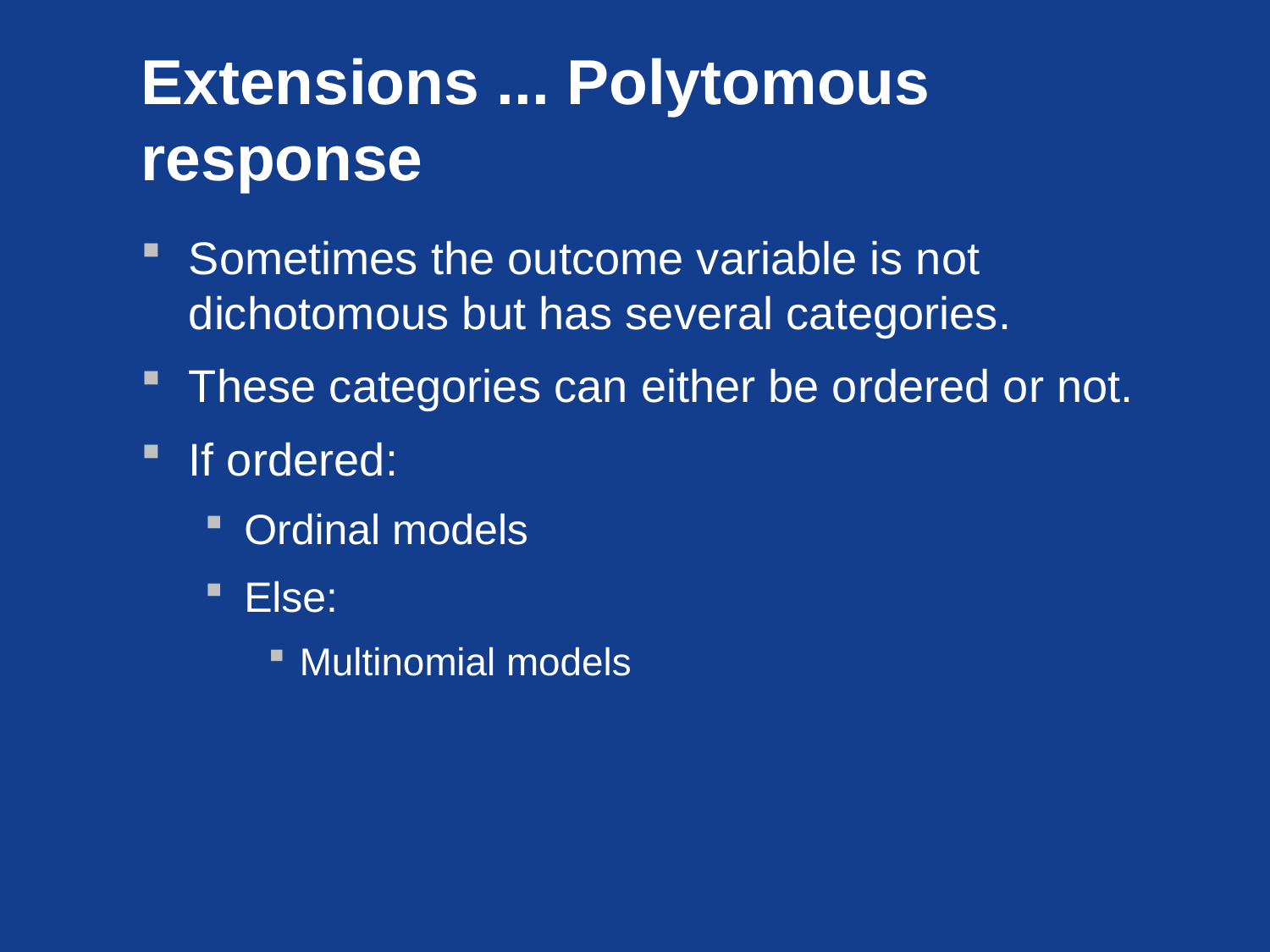

# Extensions ... Polytomous response
Sometimes the outcome variable is not dichotomous but has several categories.
These categories can either be ordered or not.
If ordered:
Ordinal models
Else:
Multinomial models